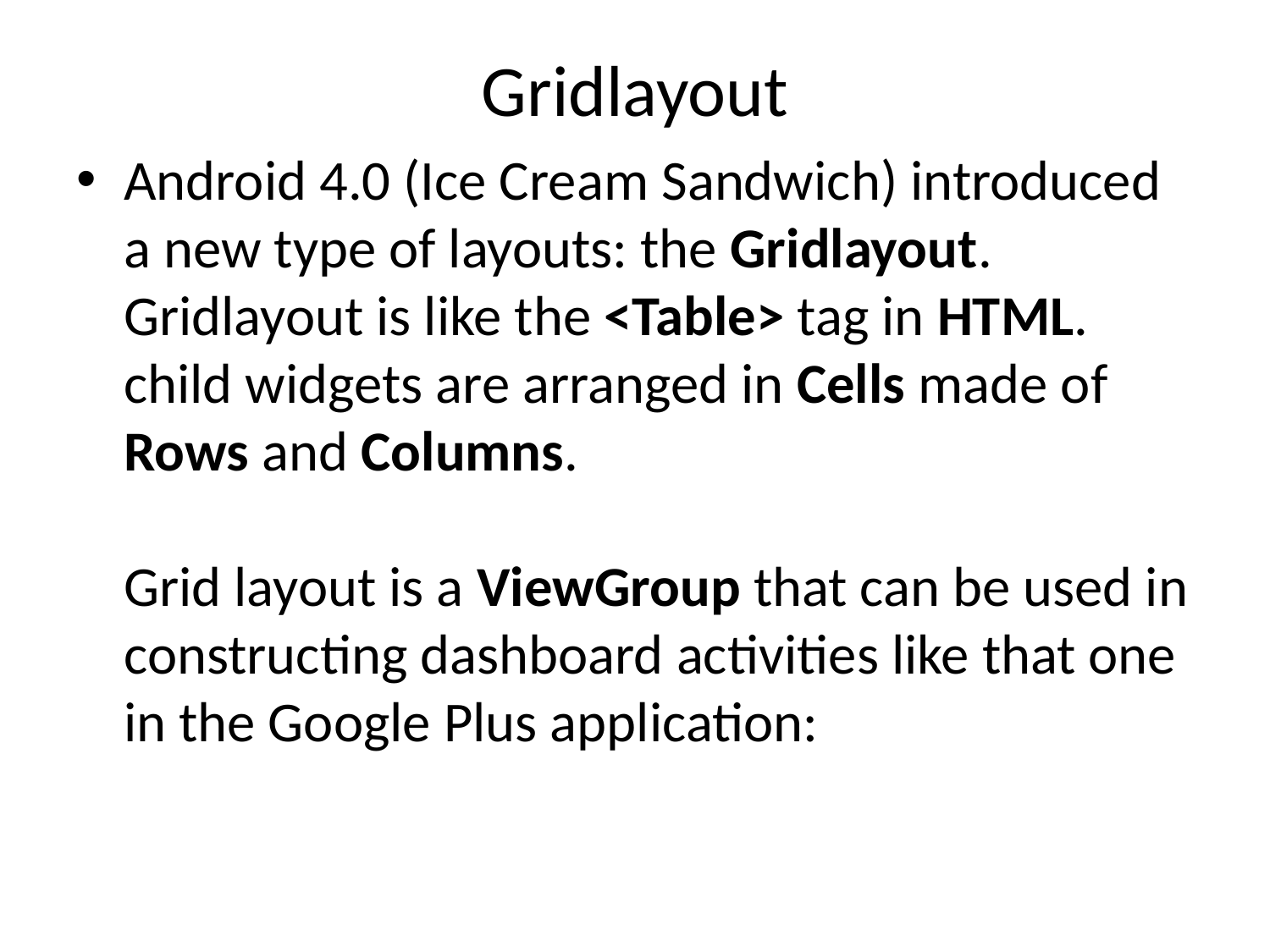

# Gridlayout
Android 4.0 (Ice Cream Sandwich) introduced a new type of layouts: the Gridlayout.
Gridlayout is like the <Table> tag in HTML. child widgets are arranged in Cells made of Rows and Columns.
Grid layout is a ViewGroup that can be used in constructing dashboard activities like that one in the Google Plus application: